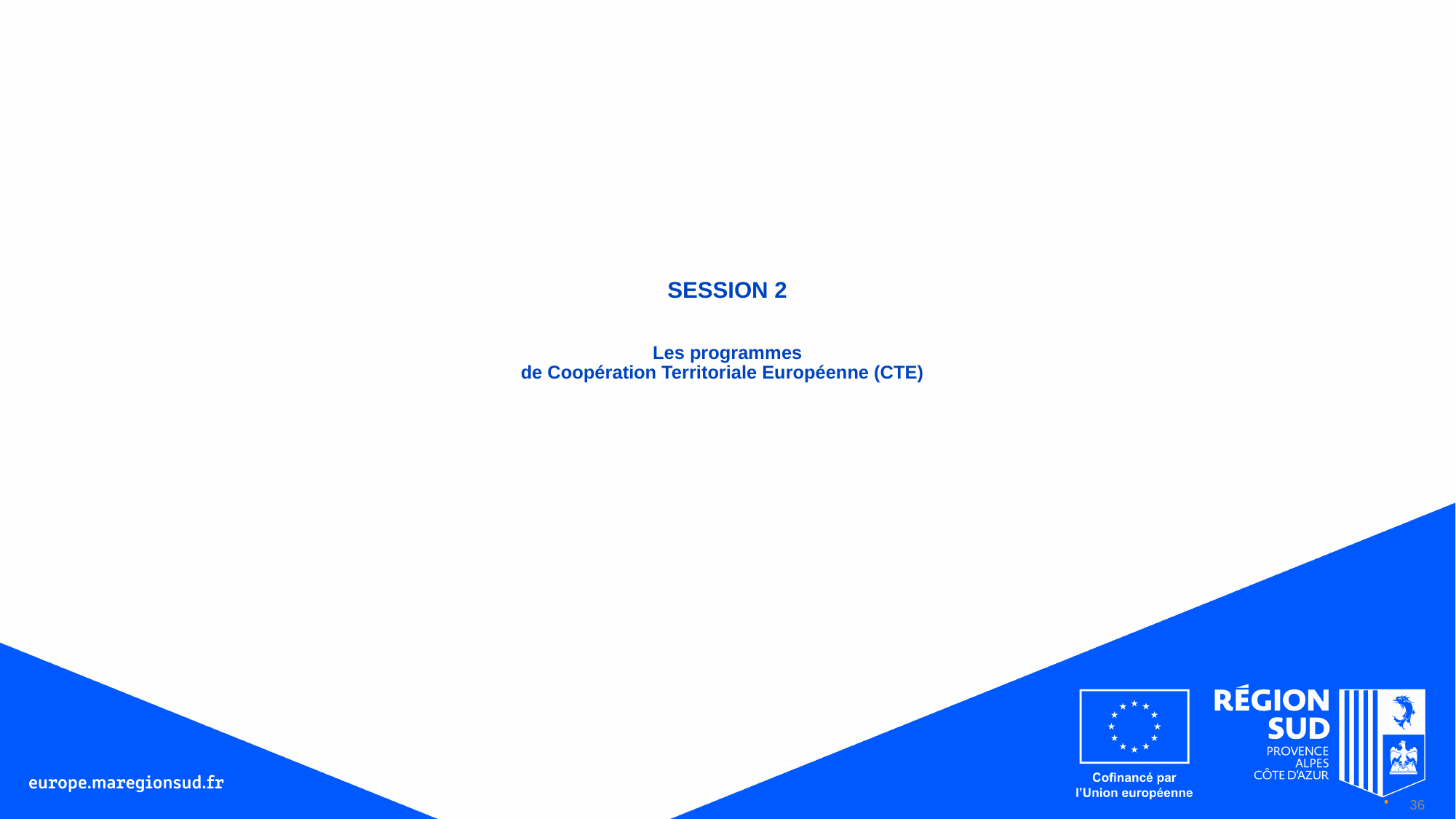

# SESSION 2 Les programmes de Coopération Territoriale Européenne (CTE)
36